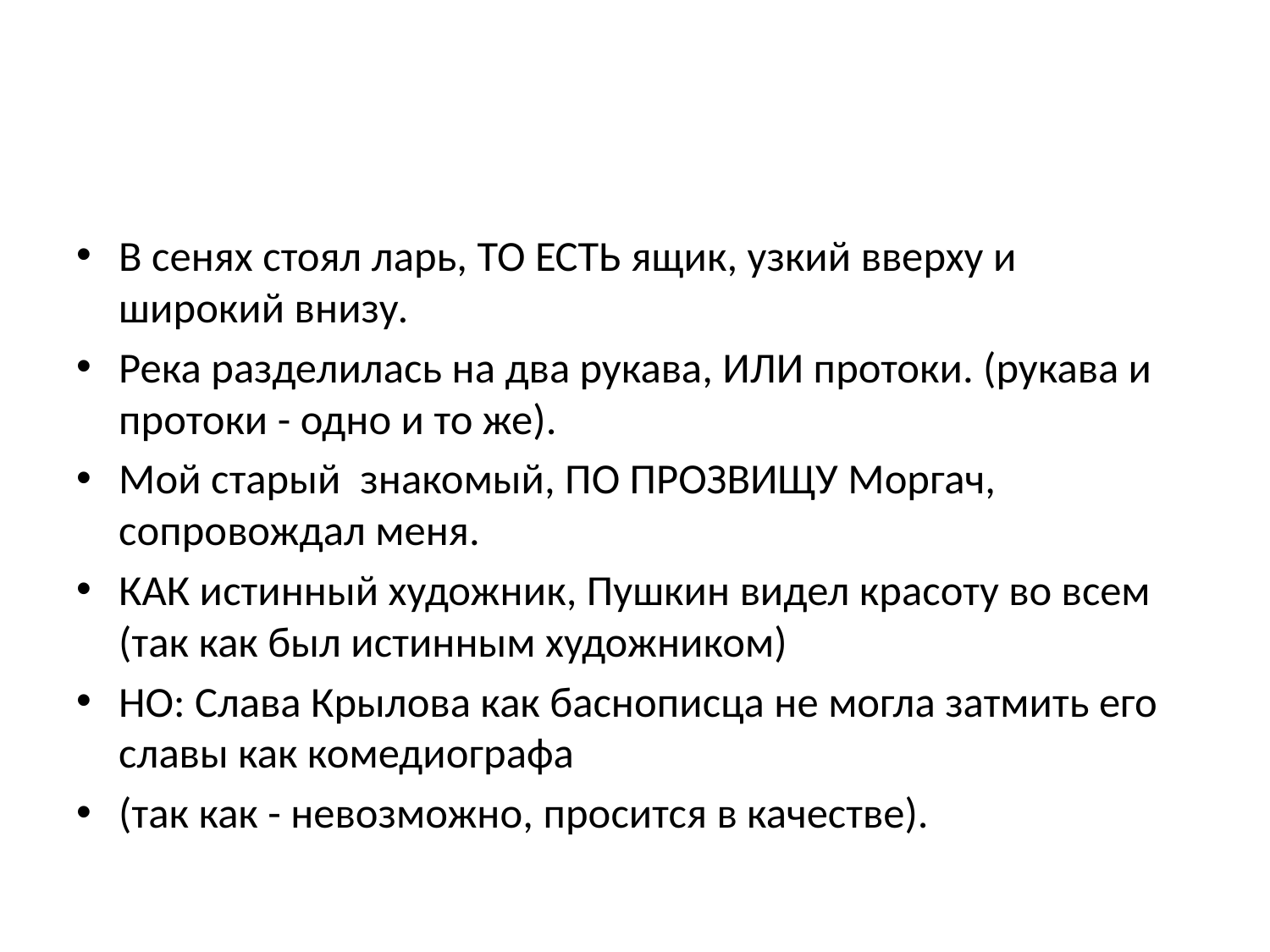

В сенях стоял ларь, ТО ЕСТЬ ящик, узкий вверху и широкий внизу.
Река разделилась на два рукава, ИЛИ протоки. (рукава и протоки - одно и то же).
Мой старый  знакомый, ПО ПРОЗВИЩУ Моргач, сопровождал меня.
КАК истинный художник, Пушкин видел красоту во всем (так как был истинным художником)
НО: Слава Крылова как баснописца не могла затмить его славы как комедиографа
(так как - невозможно, просится в качестве).